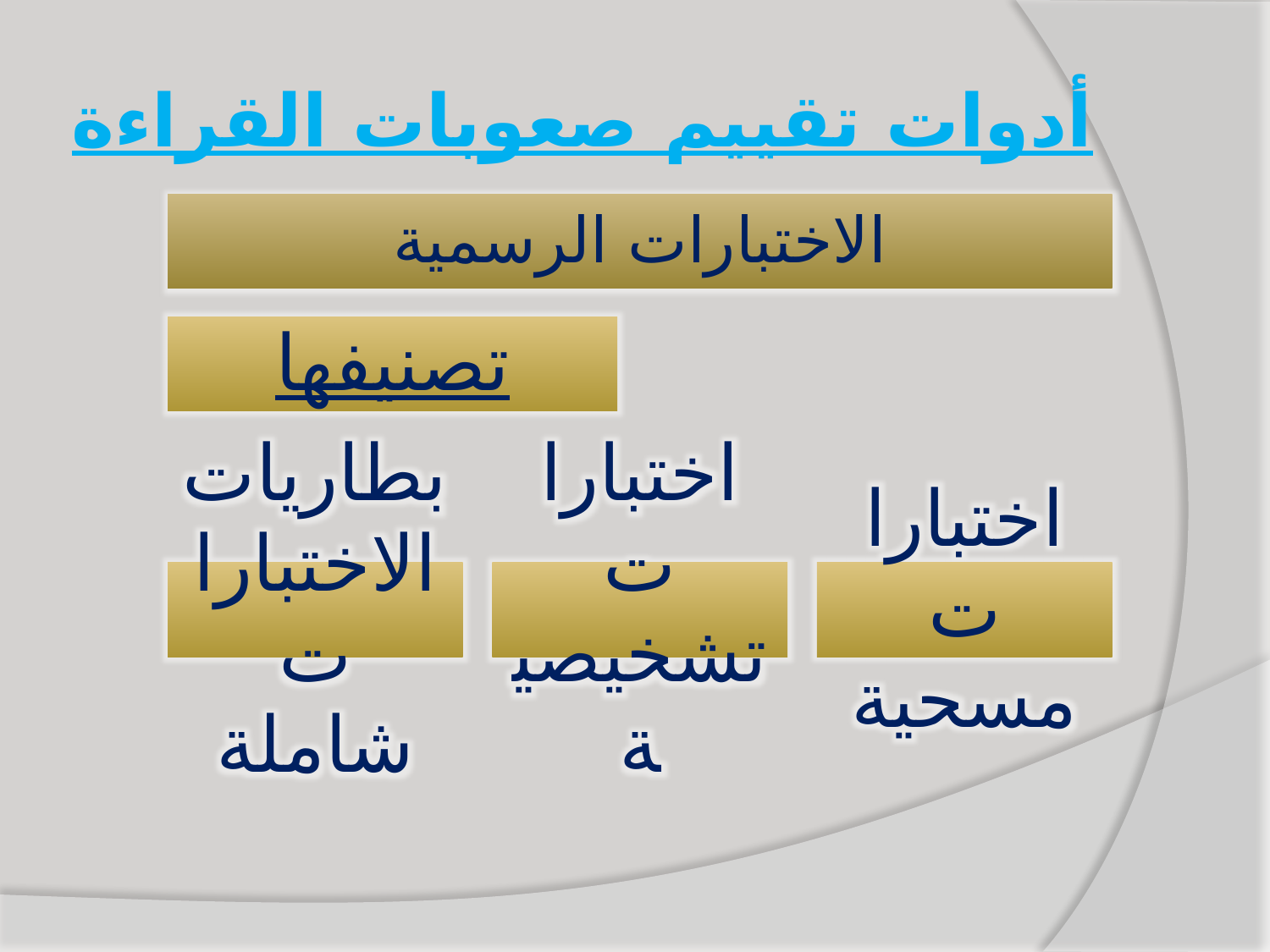

# أدوات تقييم صعوبات القراءة
تصنيفها
اختبارات مسحية